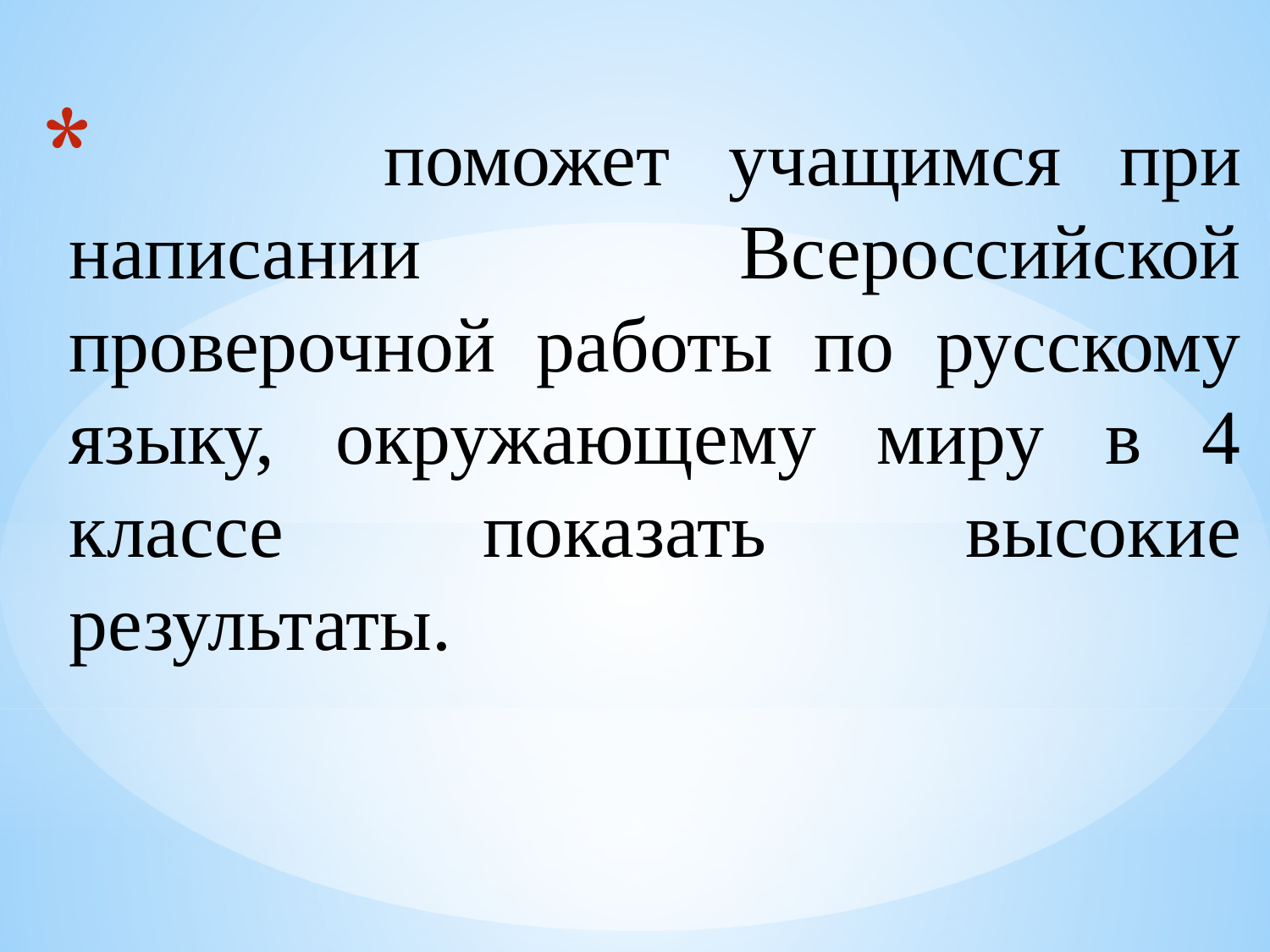

поможет учащимся при написании Всероссийской проверочной работы по русскому языку, окружающему миру в 4 классе показать высокие результаты.
#